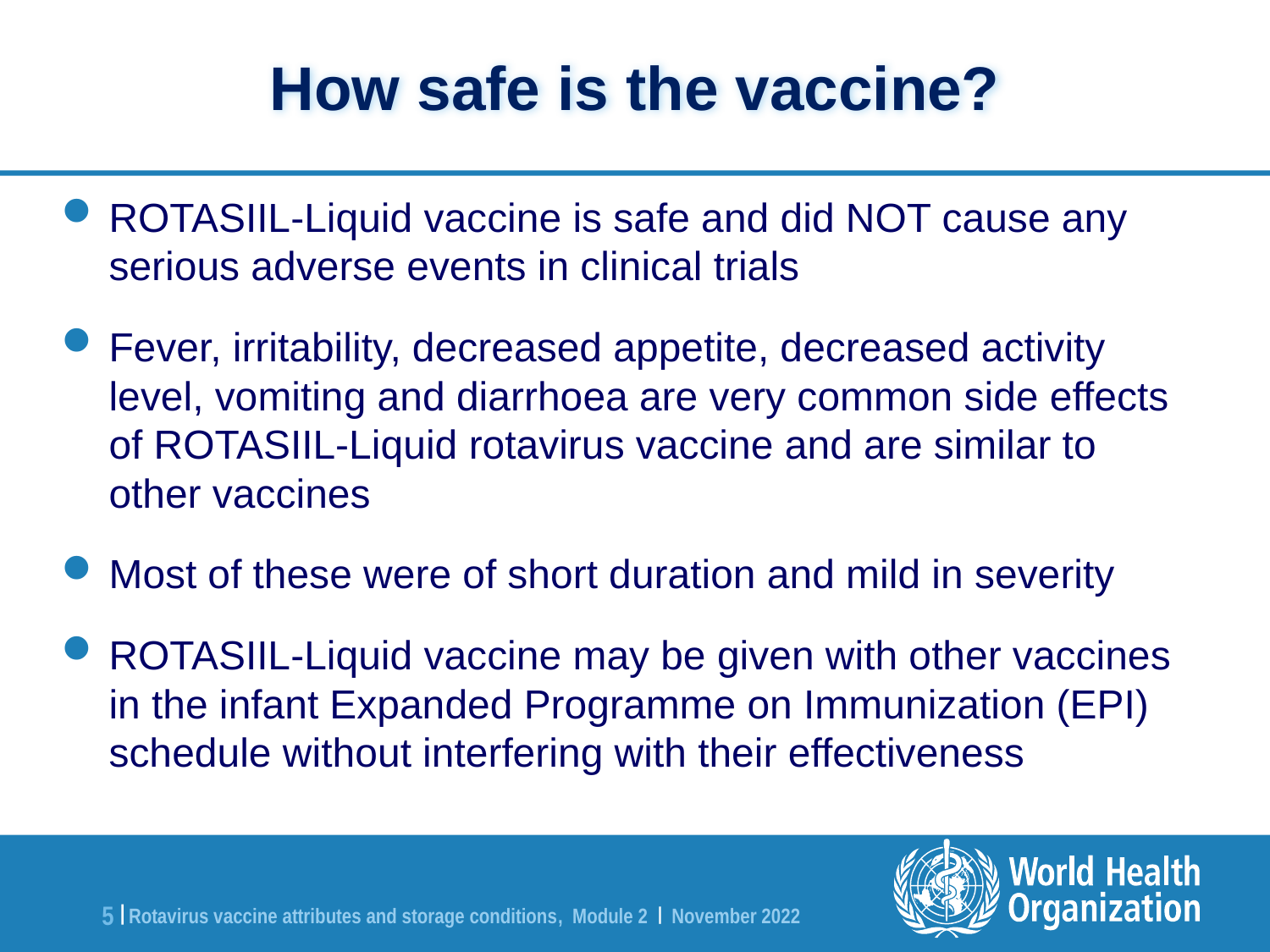

How safe is the vaccine?
ROTASIIL-Liquid vaccine is safe and did NOT cause any serious adverse events in clinical trials
Fever, irritability, decreased appetite, decreased activity level, vomiting and diarrhoea are very common side effects of ROTASIIL-Liquid rotavirus vaccine and are similar to other vaccines
Most of these were of short duration and mild in severity
ROTASIIL-Liquid vaccine may be given with other vaccines in the infant Expanded Programme on Immunization (EPI) schedule without interfering with their effectiveness